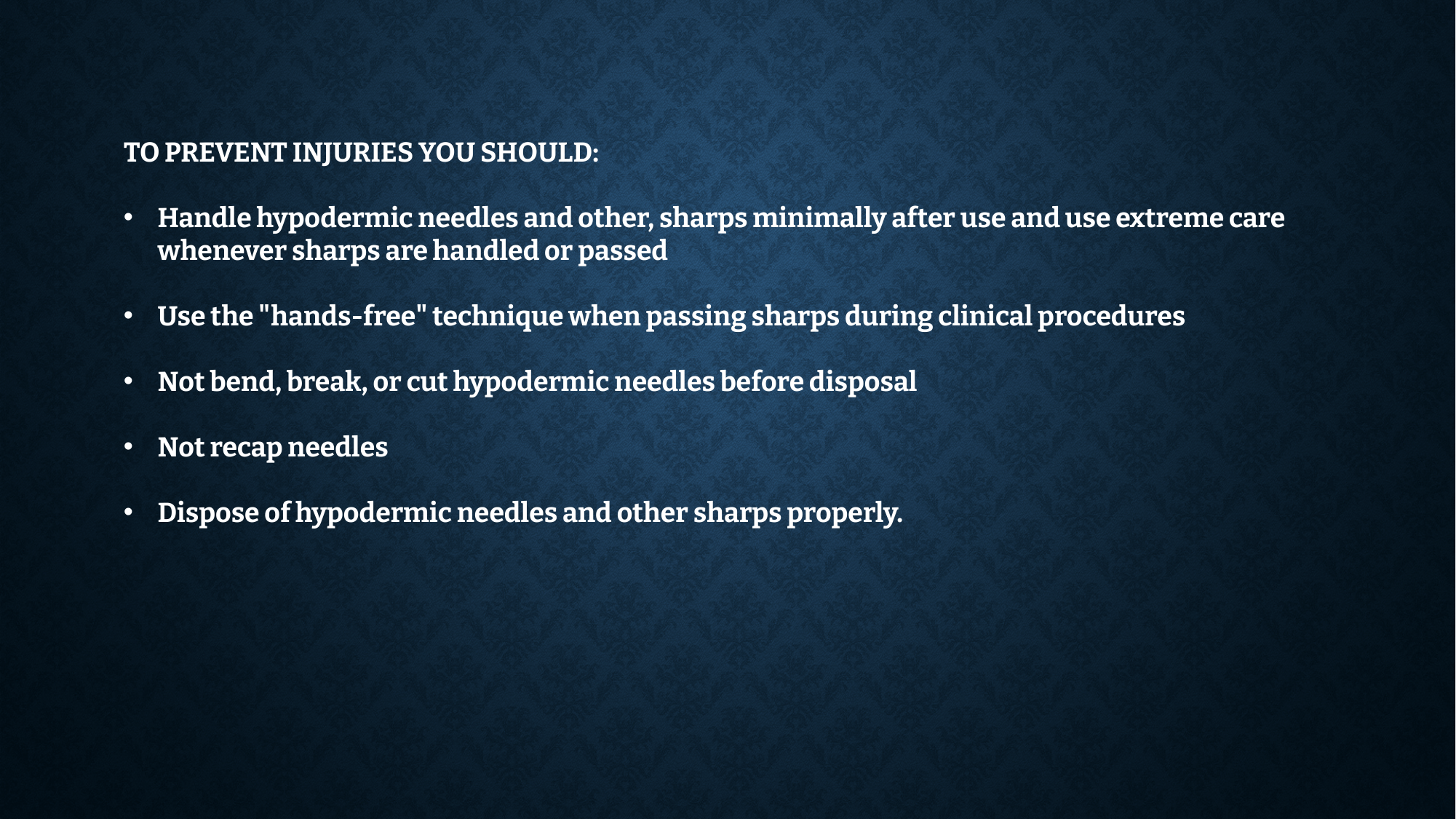

TO PREVENT INJURIES YOU SHOULD:

Handle hypodermic needles and other, sharps minimally after use and use extreme care whenever sharps are handled or passed

Use the "hands-free" technique when passing sharps during clinical procedures

Not bend, break, or cut hypodermic needles before disposal

Not recap needles

Dispose of hypodermic needles and other sharps properly.